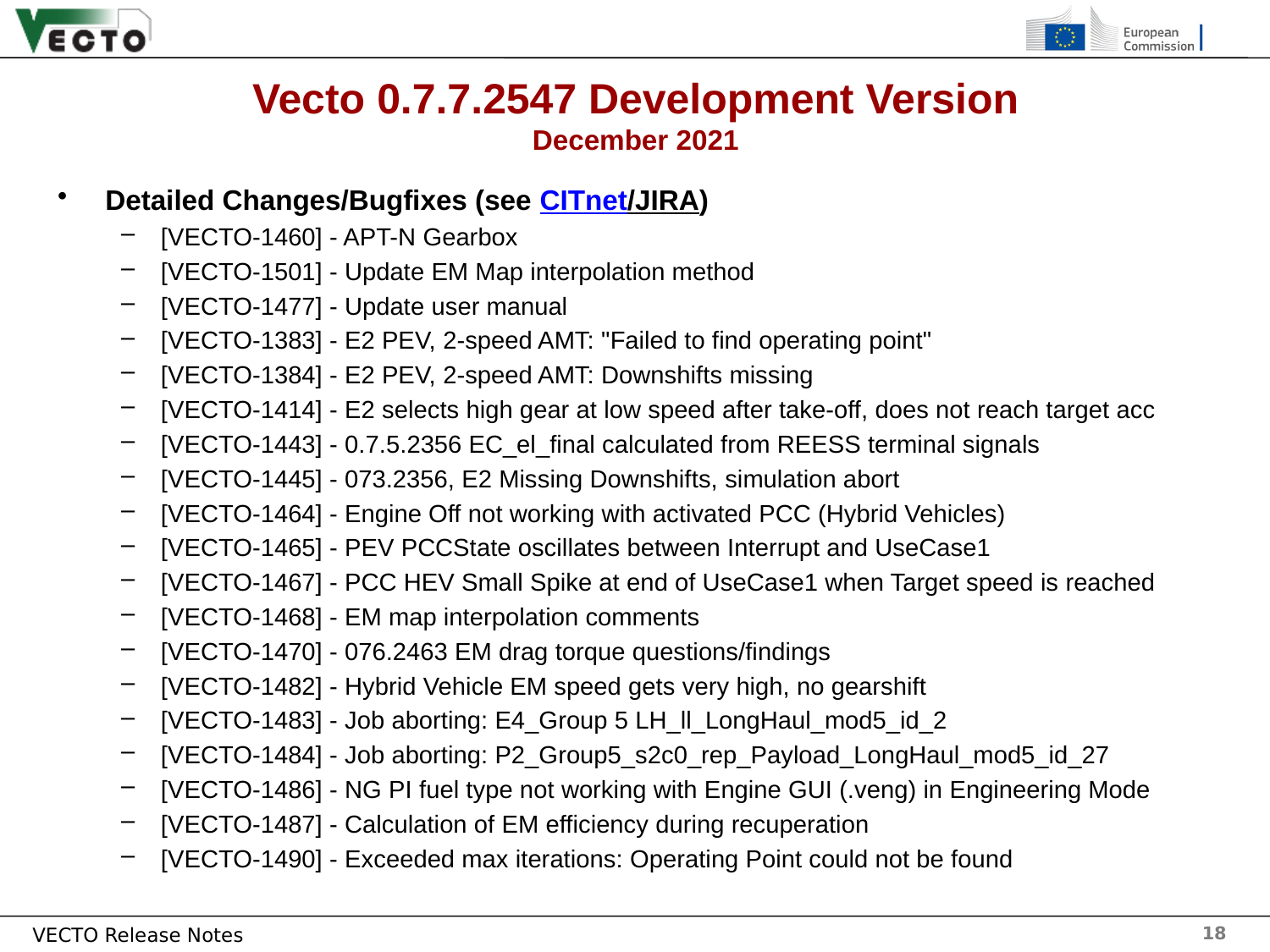

# Vecto 0.7.7.2547 Development Version December 2021
Detailed Changes/Bugfixes (see CITnet/JIRA)
[VECTO-1460] - APT-N Gearbox
[VECTO-1501] - Update EM Map interpolation method
[VECTO-1477] - Update user manual
[VECTO-1383] - E2 PEV, 2-speed AMT: "Failed to find operating point"
[VECTO-1384] - E2 PEV, 2-speed AMT: Downshifts missing
[VECTO-1414] - E2 selects high gear at low speed after take-off, does not reach target acc
[VECTO-1443] - 0.7.5.2356 EC_el_final calculated from REESS terminal signals
[VECTO-1445] - 073.2356, E2 Missing Downshifts, simulation abort
[VECTO-1464] - Engine Off not working with activated PCC (Hybrid Vehicles)
[VECTO-1465] - PEV PCCState oscillates between Interrupt and UseCase1
[VECTO-1467] - PCC HEV Small Spike at end of UseCase1 when Target speed is reached
[VECTO-1468] - EM map interpolation comments
[VECTO-1470] - 076.2463 EM drag torque questions/findings
[VECTO-1482] - Hybrid Vehicle EM speed gets very high, no gearshift
[VECTO-1483] - Job aborting: E4_Group 5 LH_ll_LongHaul_mod5_id_2
[VECTO-1484] - Job aborting: P2_Group5_s2c0_rep_Payload_LongHaul_mod5_id_27
[VECTO-1486] - NG PI fuel type not working with Engine GUI (.veng) in Engineering Mode
[VECTO-1487] - Calculation of EM efficiency during recuperation
[VECTO-1490] - Exceeded max iterations: Operating Point could not be found